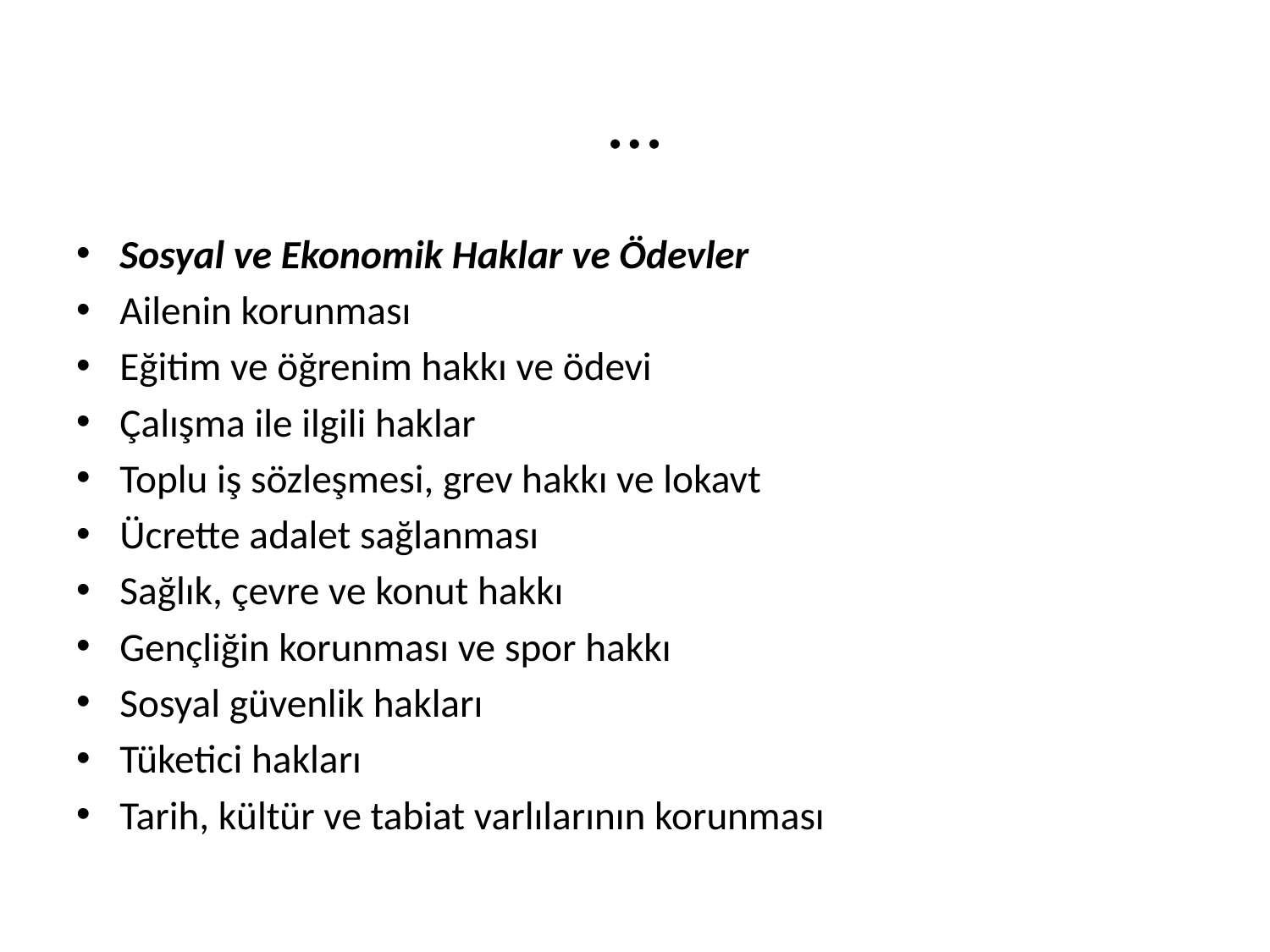

# …
Sosyal ve Ekonomik Haklar ve Ödevler
Ailenin korunması
Eğitim ve öğrenim hakkı ve ödevi
Çalışma ile ilgili haklar
Toplu iş sözleşmesi, grev hakkı ve lokavt
Ücrette adalet sağlanması
Sağlık, çevre ve konut hakkı
Gençliğin korunması ve spor hakkı
Sosyal güvenlik hakları
Tüketici hakları
Tarih, kültür ve tabiat varlılarının korunması